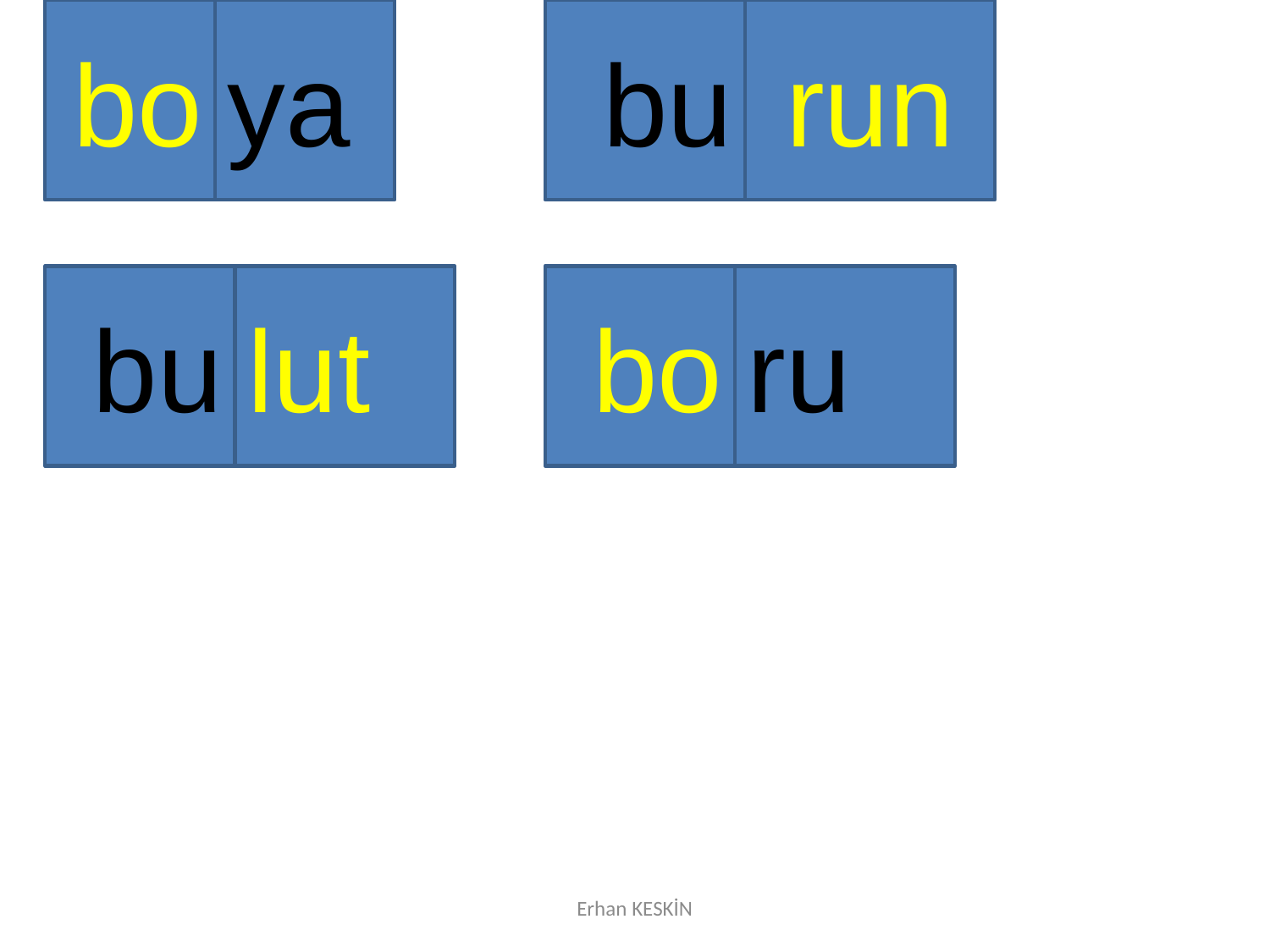

bo
ya
bu
run
bu
lut
bo
ru
Erhan KESKİN